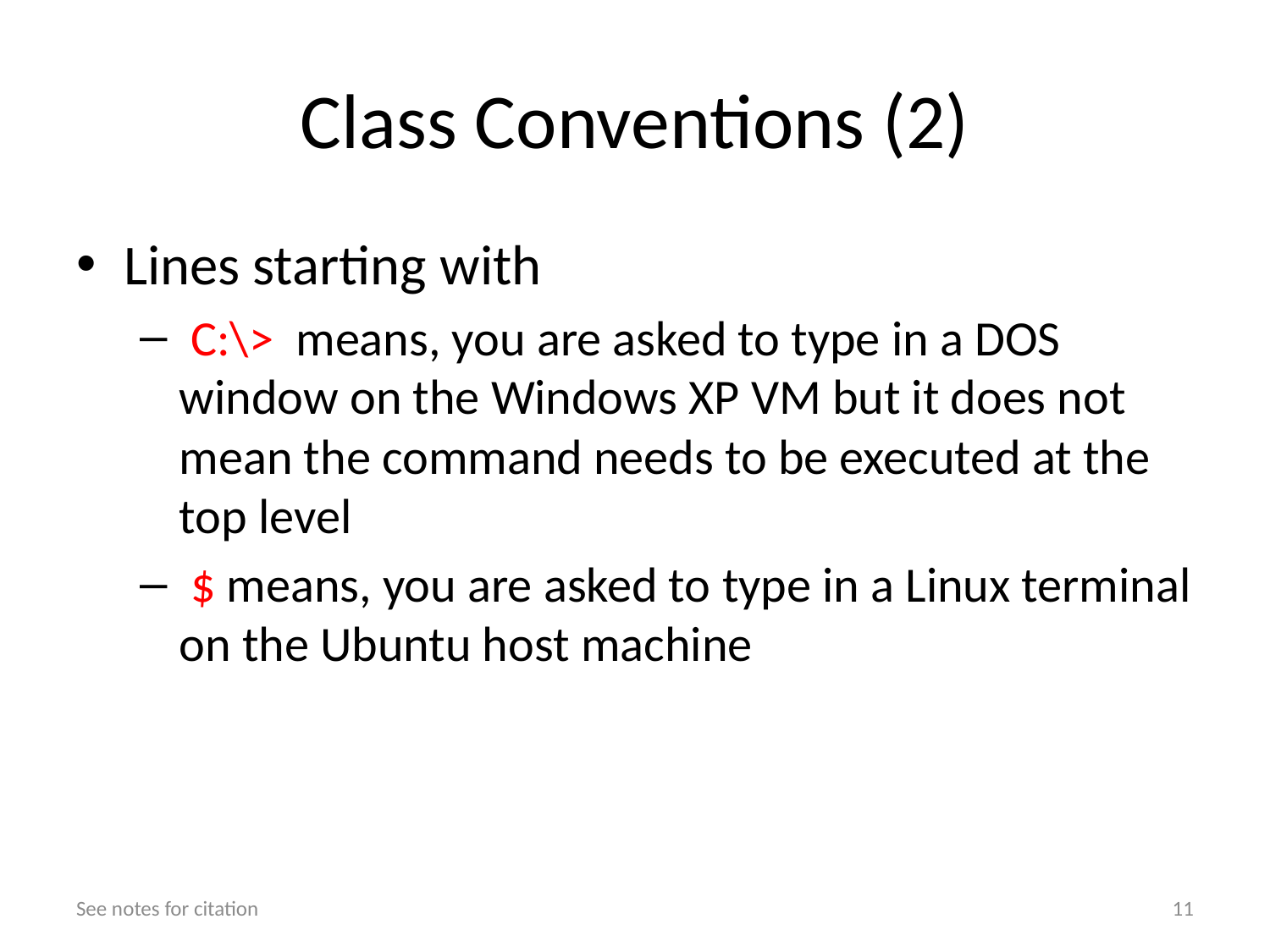

# Class Conventions (2)
Lines starting with
 C:\>  means, you are asked to type in a DOS window on the Windows XP VM but it does not mean the command needs to be executed at the top level
 $ means, you are asked to type in a Linux terminal on the Ubuntu host machine
See notes for citation
11